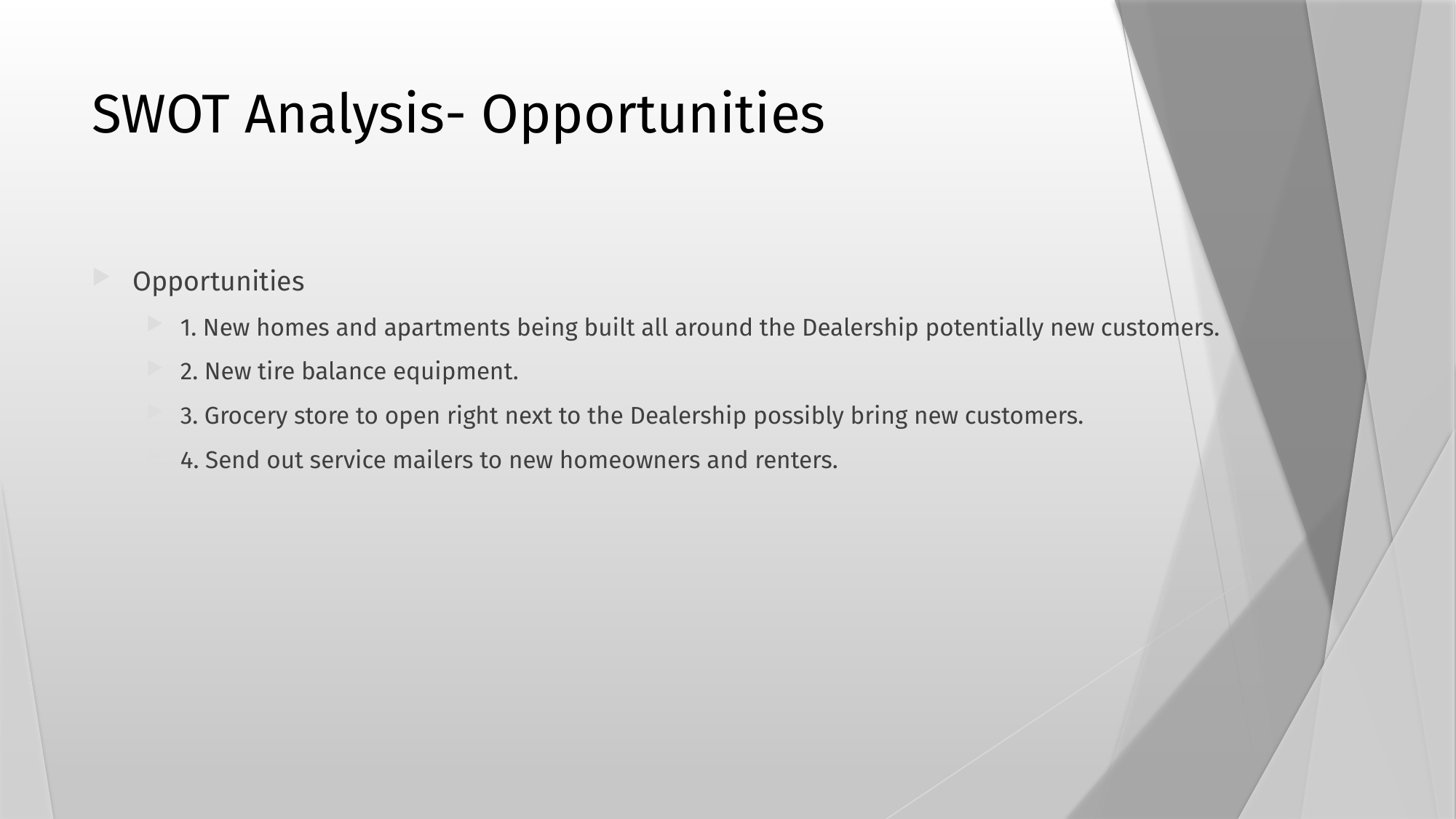

# SWOT Analysis- Opportunities
Opportunities
1. New homes and apartments being built all around the Dealership potentially new customers.
2. New tire balance equipment.
3. Grocery store to open right next to the Dealership possibly bring new customers.
4. Send out service mailers to new homeowners and renters.